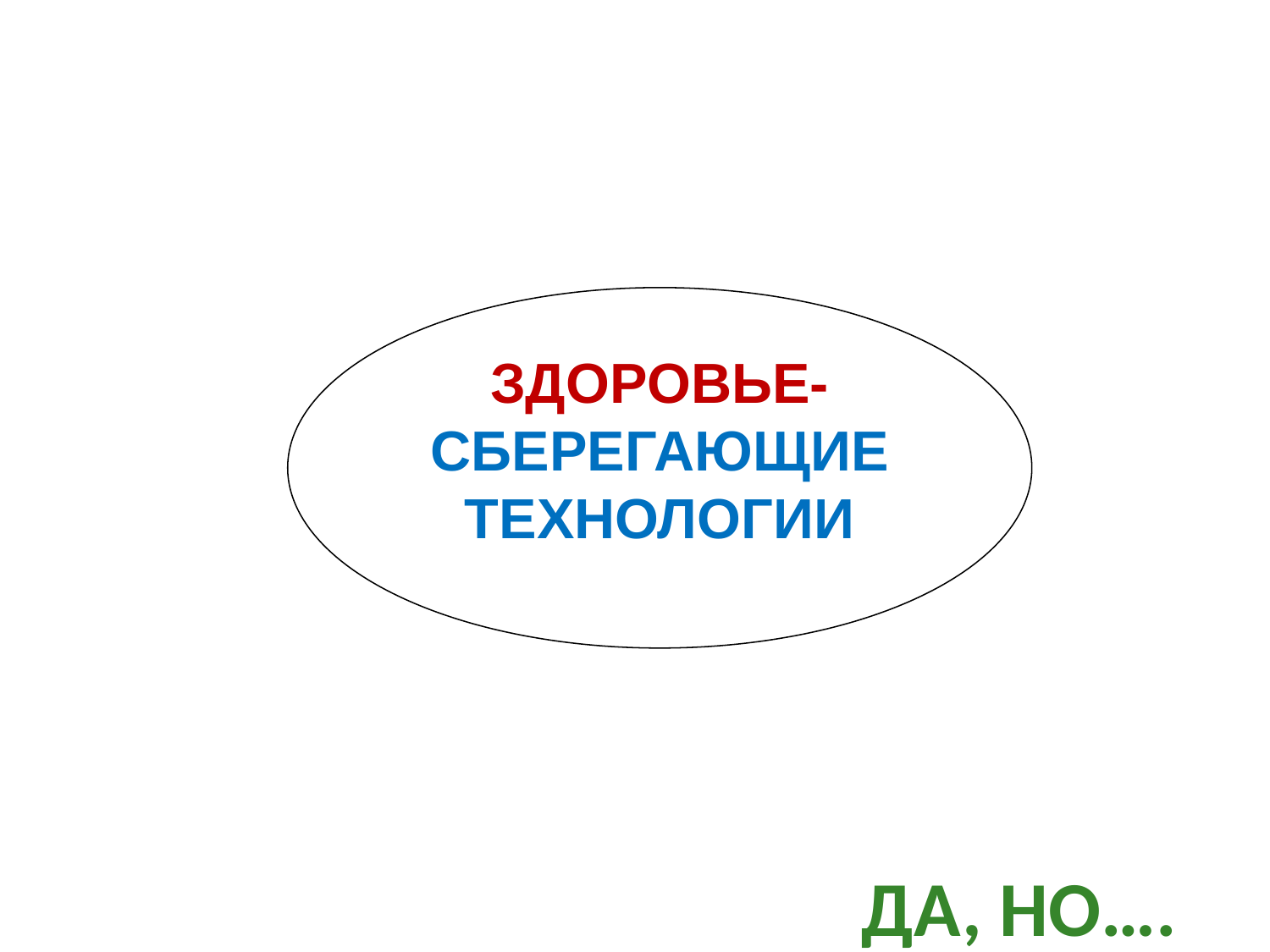

построение общения от совместных действий к самостоятельности
смена видов деятельности
осознание получения новых знаний для дальнейшего применения в будущем
обеспечение мотивации
ЗДОРОВЬЕ-
СБЕРЕГАЮЩИЕ
ТЕХНОЛОГИИ
ДА, НО….